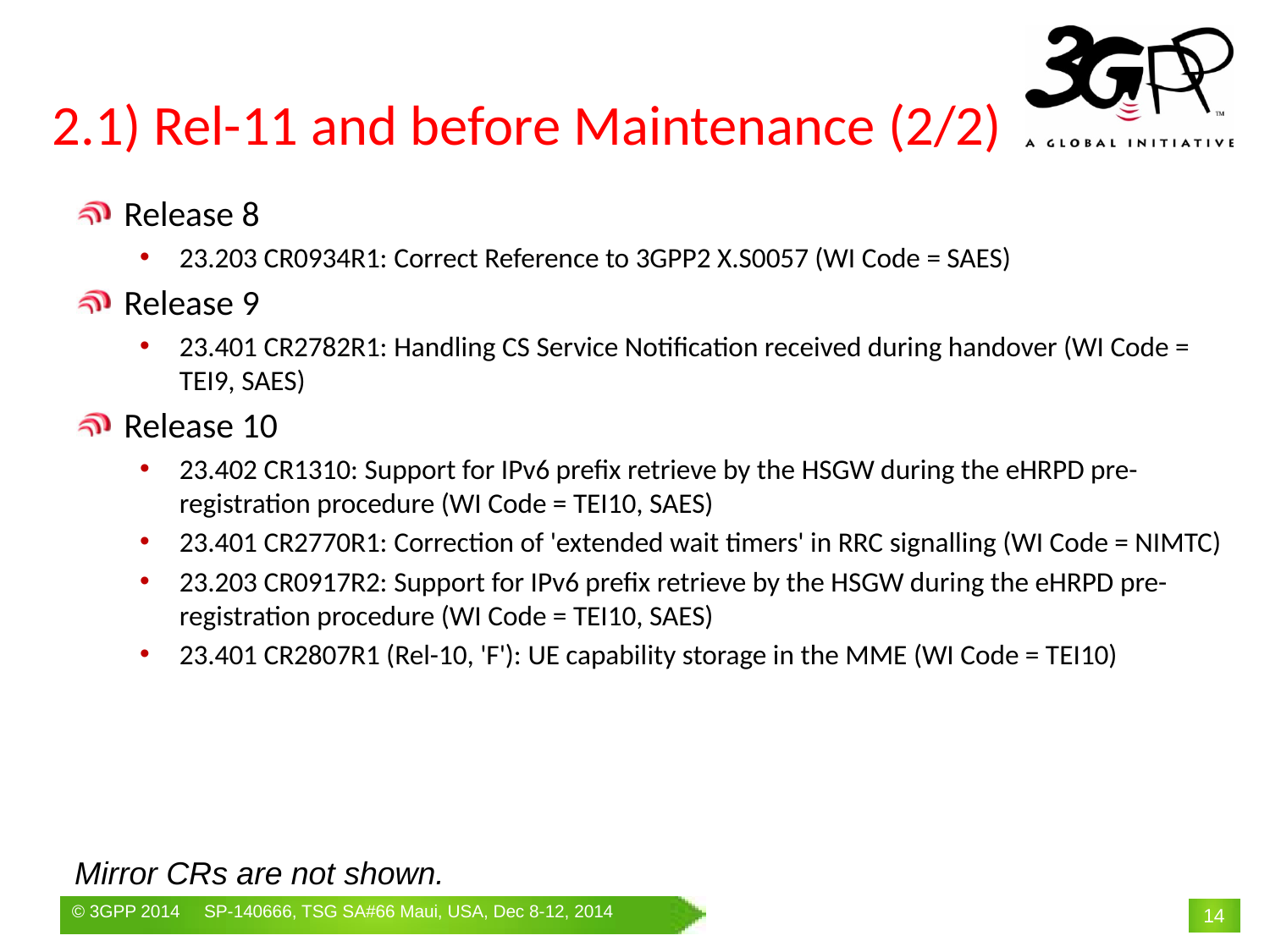

# 2.1) Rel-11 and before Maintenance (2/2)
Release 8
23.203 CR0934R1: Correct Reference to 3GPP2 X.S0057 (WI Code = SAES)
Release 9
23.401 CR2782R1: Handling CS Service Notification received during handover (WI Code = TEI9, SAES)
Release 10
23.402 CR1310: Support for IPv6 prefix retrieve by the HSGW during the eHRPD pre-registration procedure (WI Code = TEI10, SAES)
23.401 CR2770R1: Correction of 'extended wait timers' in RRC signalling (WI Code = NIMTC)
23.203 CR0917R2: Support for IPv6 prefix retrieve by the HSGW during the eHRPD pre-registration procedure (WI Code = TEI10, SAES)
23.401 CR2807R1 (Rel-10, 'F'): UE capability storage in the MME (WI Code = TEI10)
Mirror CRs are not shown.